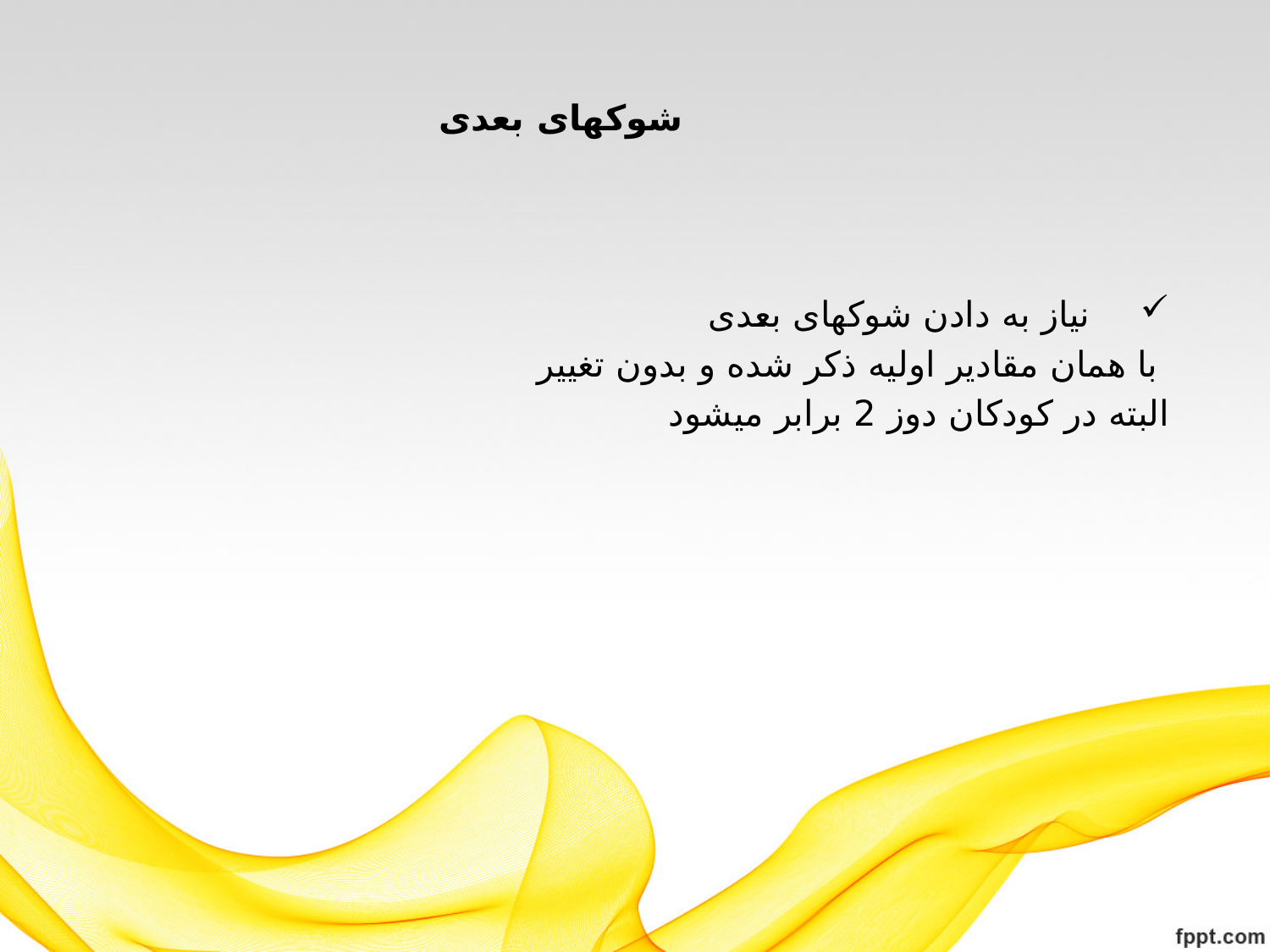

# شوکهای بعدی
نیاز به دادن شوکهای بعدی
 با همان مقادیر اولیه ذکر شده و بدون تغییر
 البته در کودکان دوز 2 برابر میشود